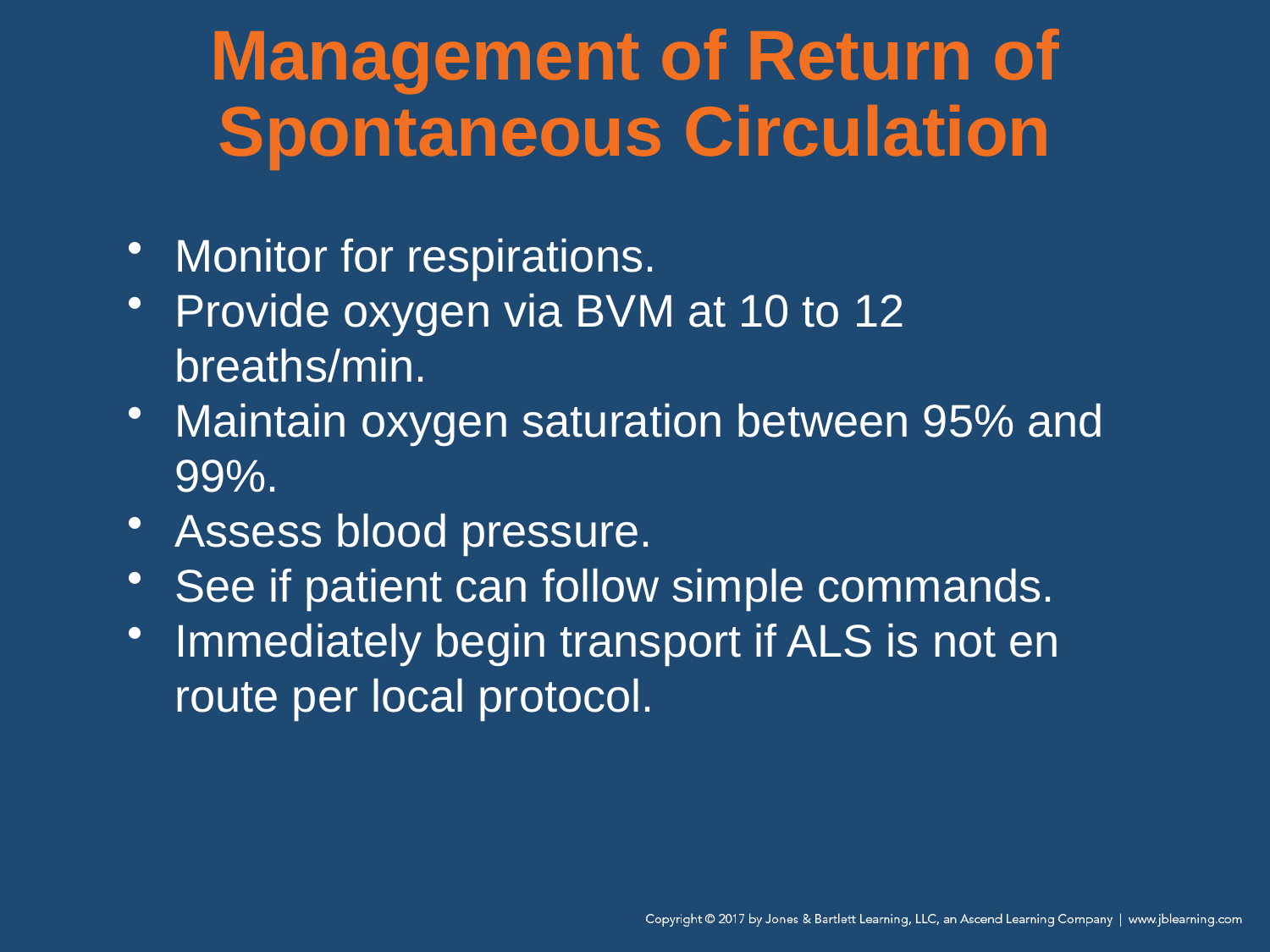

# Management of Return of Spontaneous Circulation
Monitor for respirations.
Provide oxygen via BVM at 10 to 12 breaths/min.
Maintain oxygen saturation between 95% and 99%.
Assess blood pressure.
See if patient can follow simple commands.
Immediately begin transport if ALS is not en route per local protocol.